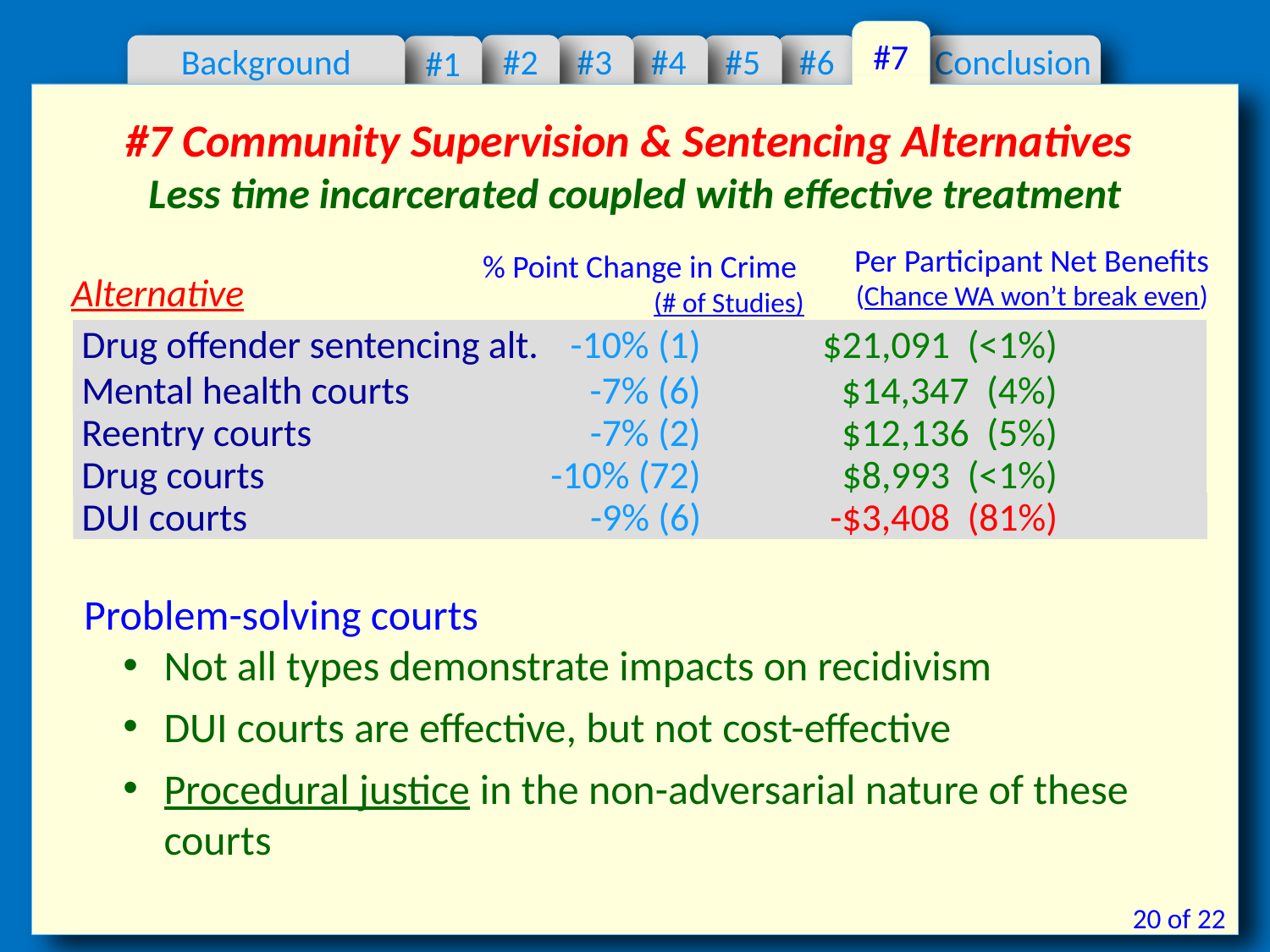

#7
#2
#6
Conclusion
#3
#4
#5
#1
Background

#7 Community Supervision & Sentencing Alternatives
Less time incarcerated coupled with effective treatment
Per Participant Net Benefits
(Chance WA won’t break even)
% Point Change in Crime
(# of Studies)
Alternative

 Drug offender sentencing alt.	-10% (1)	    $21,091  (<1%)
 Mental health courts	-7% (6)	$14,347  (4%)
 Reentry courts	-7% (2)	$12,136  (5%)
 Drug courts	-10% (72)	 $8,993  (<1%)
 DUI courts	 -9% (6)	-$3,408  (81%)
Problem-solving courts
Not all types demonstrate impacts on recidivism
DUI courts are effective, but not cost-effective
Procedural justice in the non-adversarial nature of these courts
20 of 22